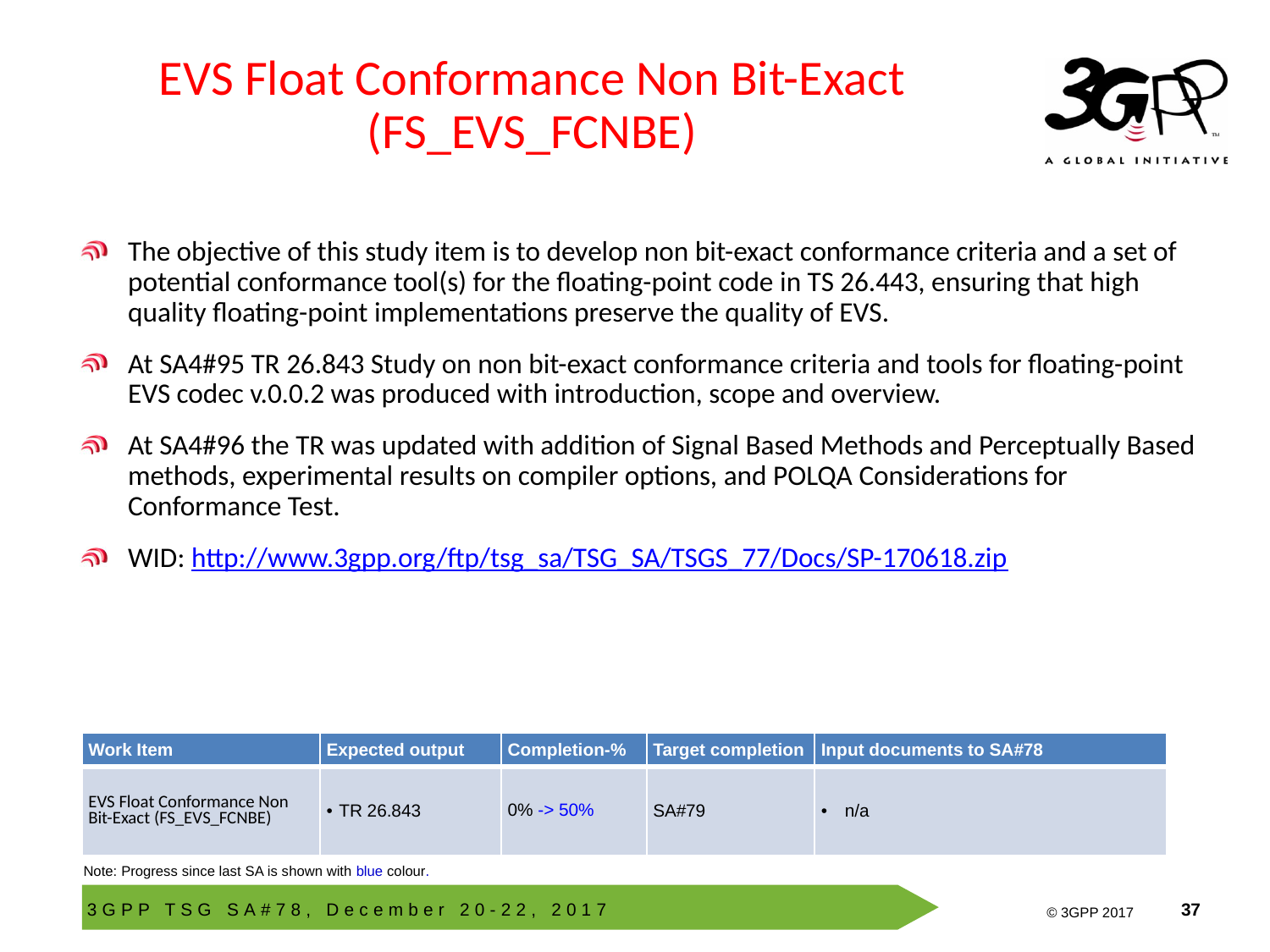

# EVS Float Conformance Non Bit-Exact (FS_EVS_FCNBE)
The objective of this study item is to develop non bit-exact conformance criteria and a set of potential conformance tool(s) for the floating-point code in TS 26.443, ensuring that high quality floating-point implementations preserve the quality of EVS.
At SA4#95 TR 26.843 Study on non bit-exact conformance criteria and tools for floating-point EVS codec v.0.0.2 was produced with introduction, scope and overview.
At SA4#96 the TR was updated with addition of Signal Based Methods and Perceptually Based methods, experimental results on compiler options, and POLQA Considerations for Conformance Test.
WID: http://www.3gpp.org/ftp/tsg_sa/TSG_SA/TSGS_77/Docs/SP-170618.zip
| Work Item | Expected output | Completion-% | Target completion | Input documents to SA#78 |
| --- | --- | --- | --- | --- |
| EVS Float Conformance Non Bit-Exact (FS\_EVS\_FCNBE) | TR 26.843 | 0% -> 50% | SA#79 | n/a |
Note: Progress since last SA is shown with blue colour.